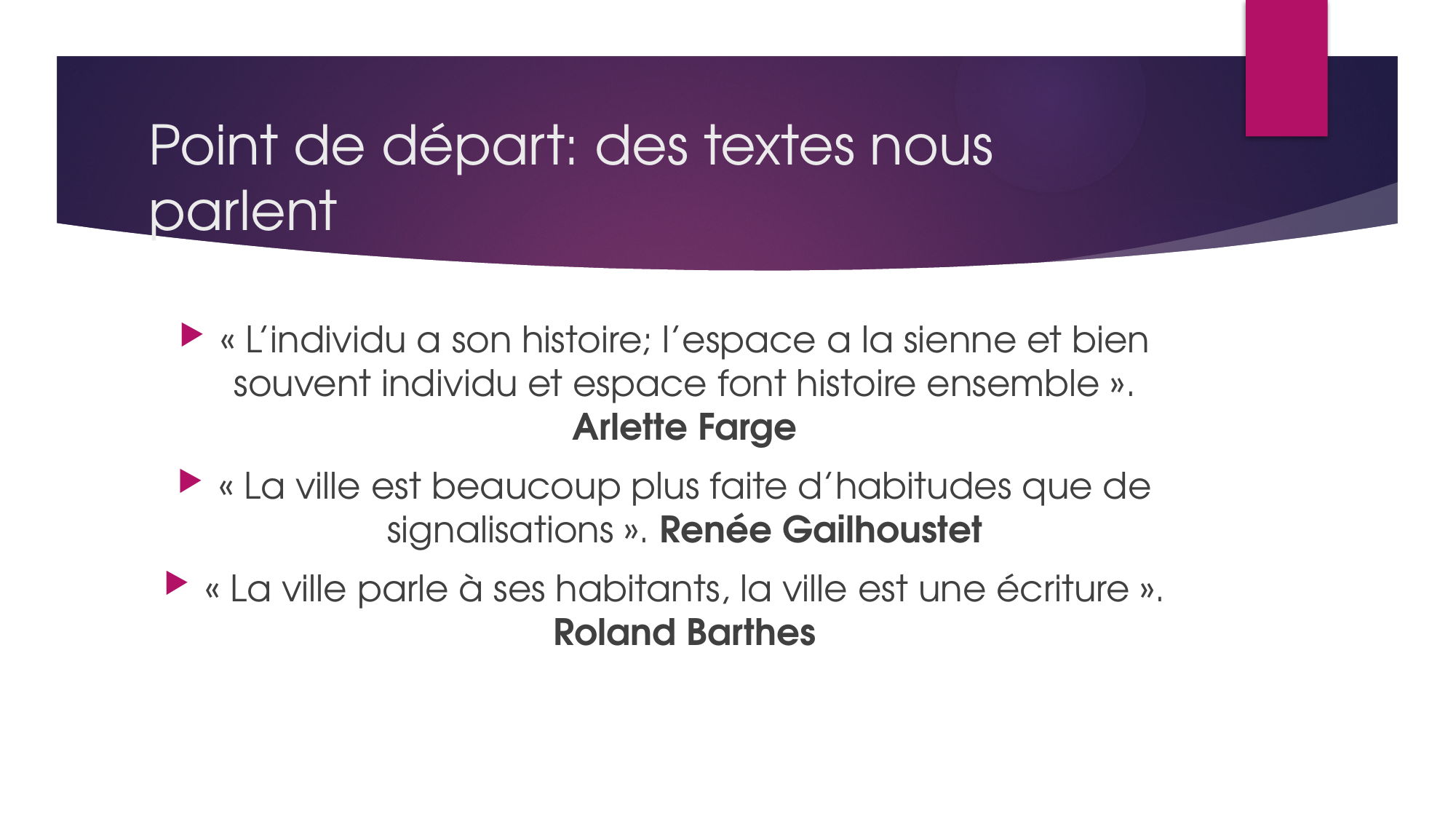

# Point de départ: des textes nous parlent
« L’individu a son histoire; l’espace a la sienne et bien souvent individu et espace font histoire ensemble ». Arlette Farge
« La ville est beaucoup plus faite d’habitudes que de signalisations ». Renée Gailhoustet
« La ville parle à ses habitants, la ville est une écriture ». Roland Barthes